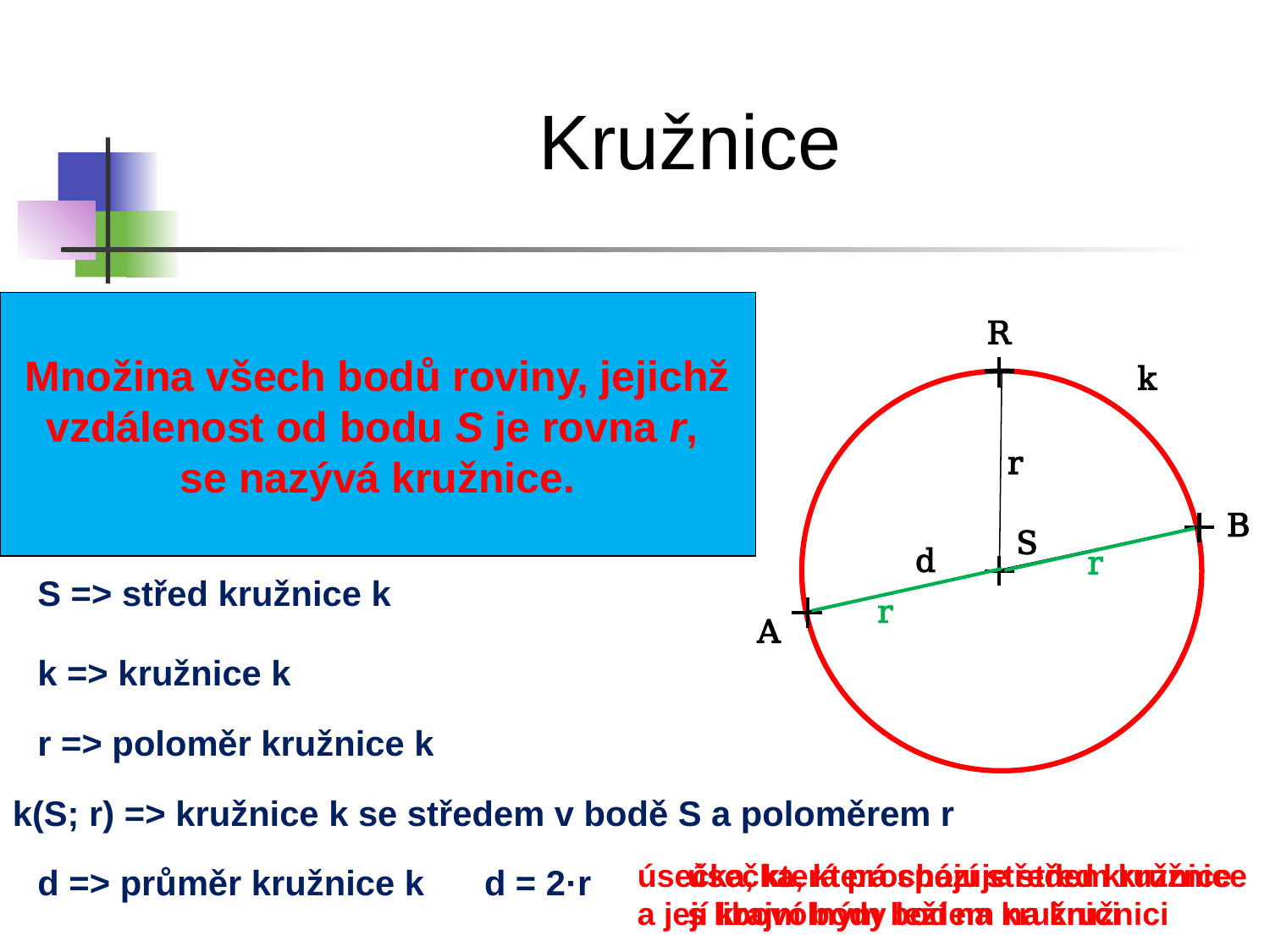

Kružnice

R
Množina všech bodů roviny, jejichž vzdálenost od bodu S je rovna r,
se nazývá kružnice.
k

r
B
S
d
r
S => střed kružnice k
r
A
k => kružnice k
r => poloměr kružnice k
k(S; r) => kružnice k se středem v bodě S a poloměrem r
úsečka, která prochází středem kružnice
a její krajní body leží na kružnici
úsečka, která spojuje střed kružnice
s libovolným bodem na kružnici
d => průměr kružnice k
d = 2·r